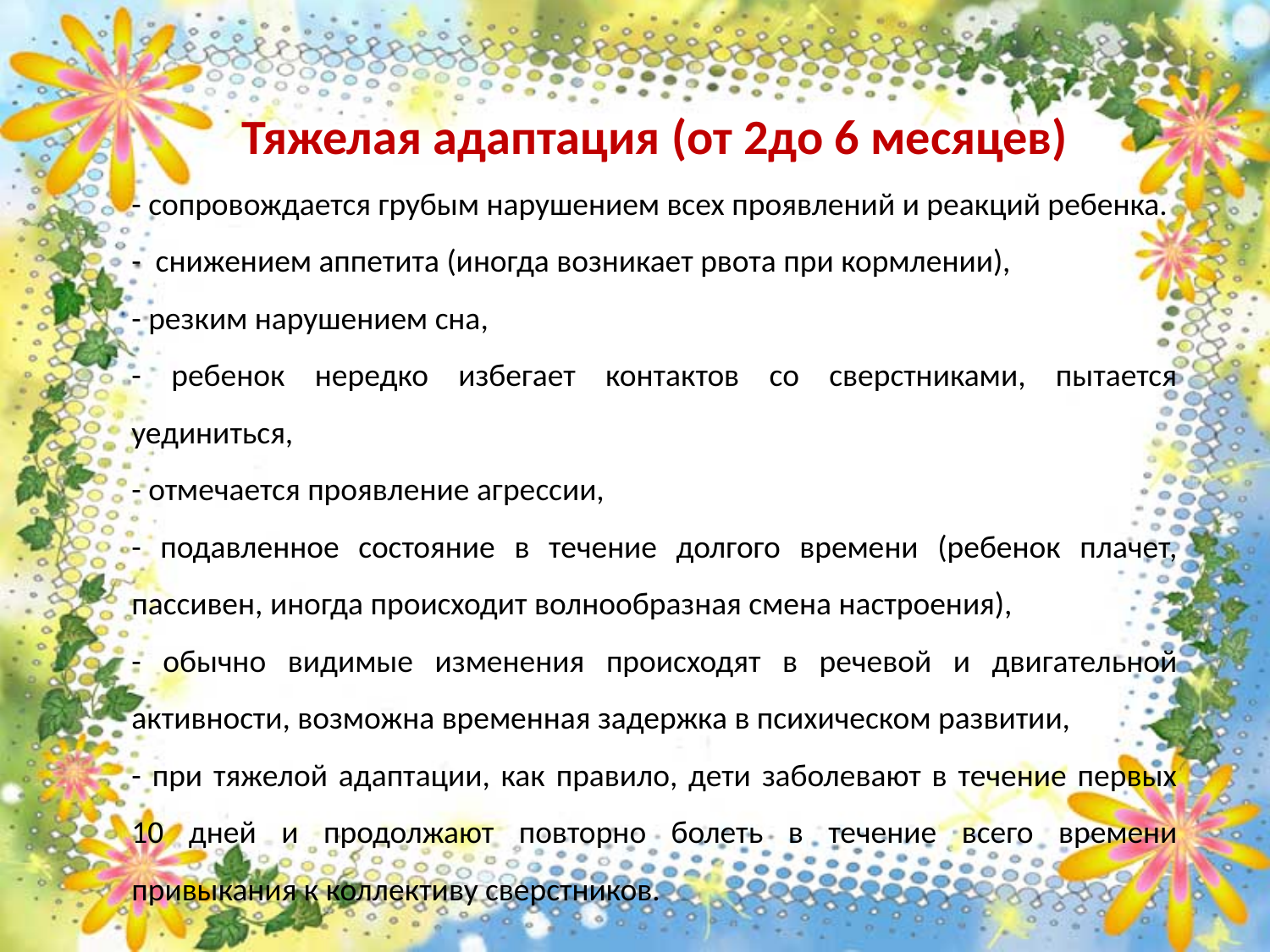

Тяжелая адаптация (от 2до 6 месяцев)
- сопровождается грубым нарушением всех проявлений и реакций ребенка.
-  снижением аппетита (иногда возникает рвота при кормлении),
- резким нарушением сна,
- ребенок нередко избегает контактов со сверстниками, пытается уединиться,
- отмечается проявление агрессии,
- подавленное состояние в течение долгого времени (ребенок плачет, пассивен, иногда происходит волнообразная смена настроения),
- обычно видимые изменения происходят в речевой и двигательной активности, возможна временная задержка в психическом развитии,
- при тяжелой адаптации, как правило, дети заболевают в течение первых 10 дней и продолжают повторно болеть в течение всего времени привыкания к коллективу сверстников.